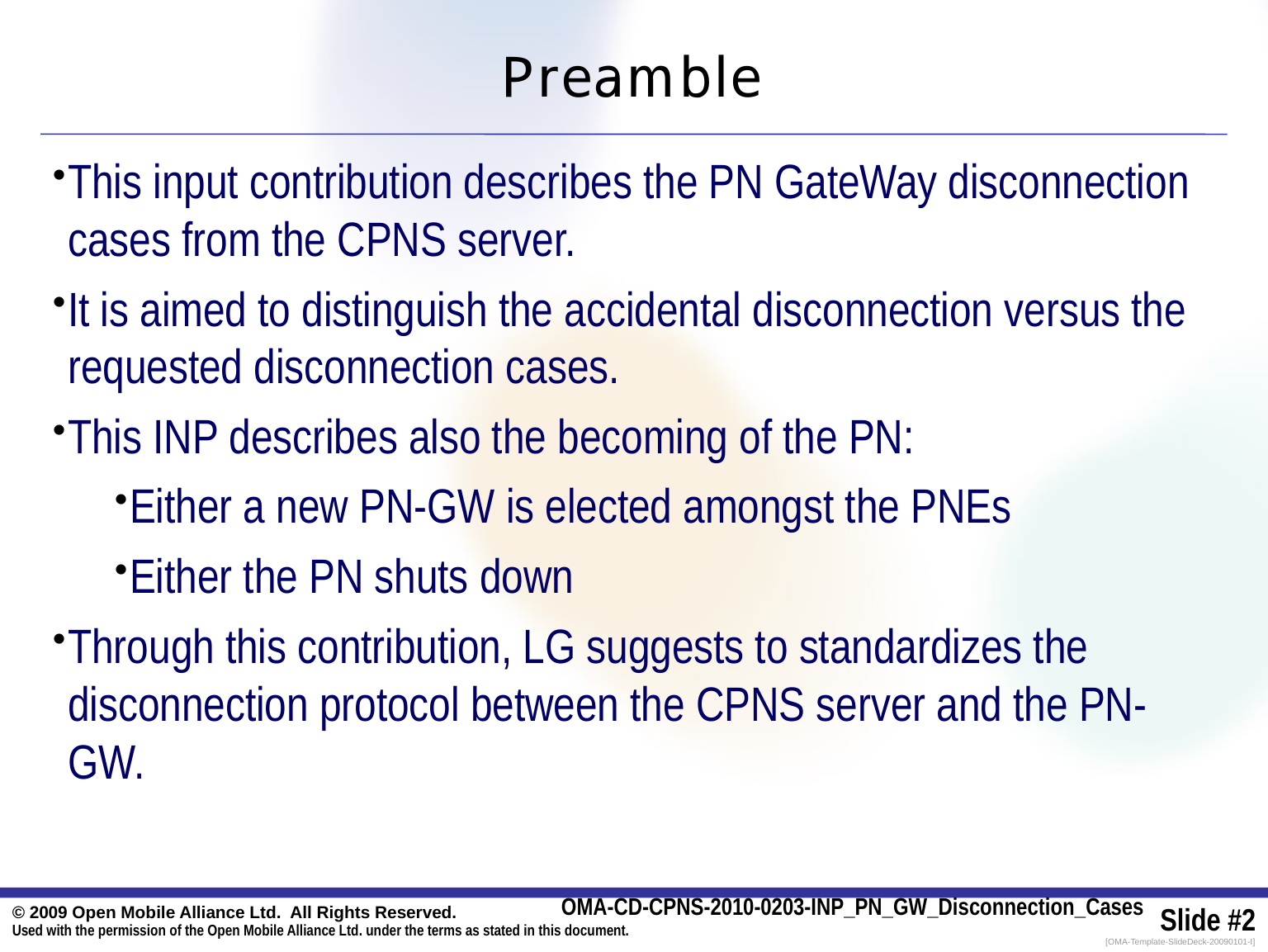

# Preamble

This input contribution describes the PN GateWay disconnection cases from the CPNS server.
It is aimed to distinguish the accidental disconnection versus the requested disconnection cases.
This INP describes also the becoming of the PN:
Either a new PN-GW is elected amongst the PNEs
Either the PN shuts down
Through this contribution, LG suggests to standardizes the disconnection protocol between the CPNS server and the PN-GW.